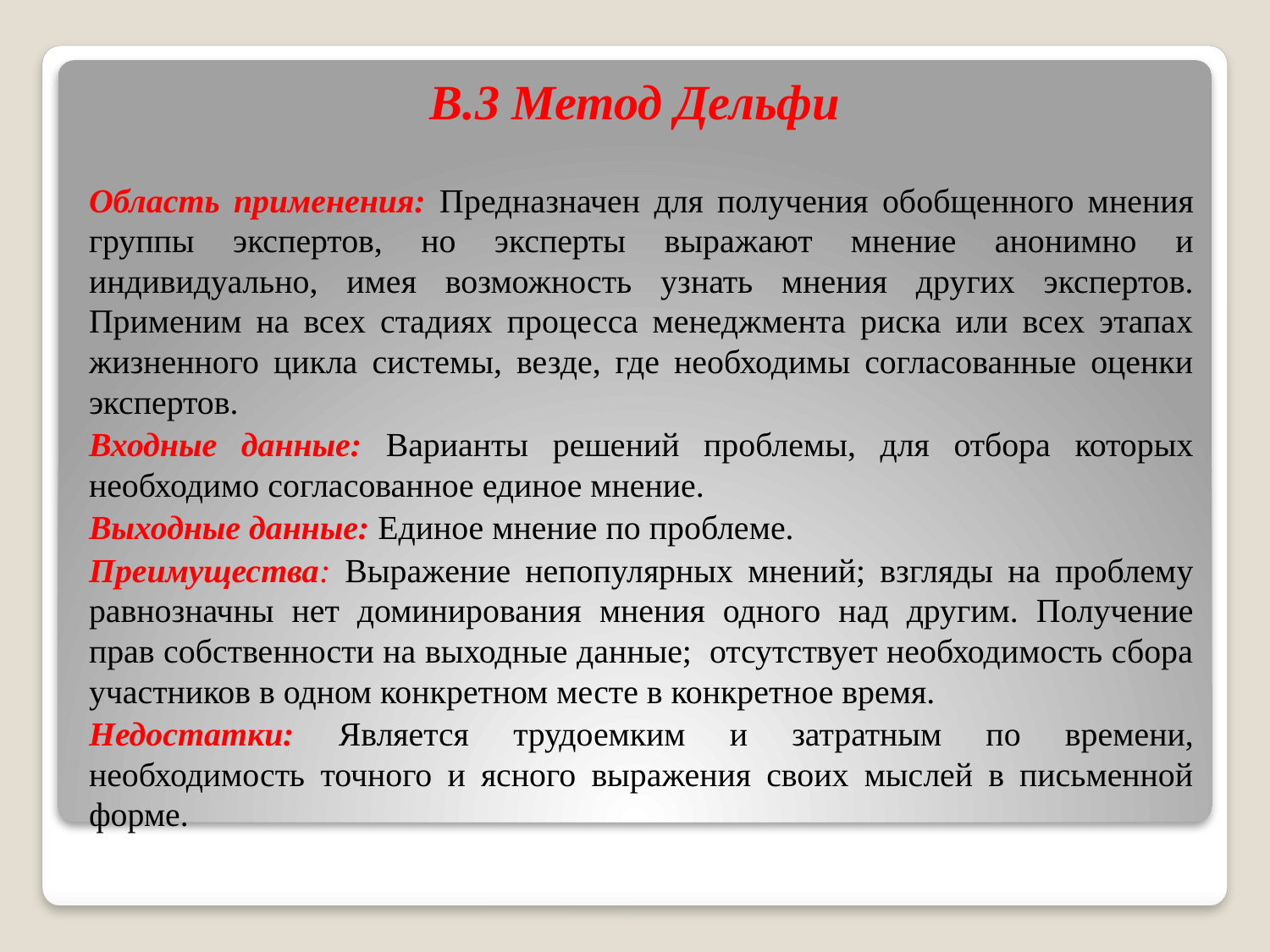

# B.3 Метод Дельфи
Область применения: Предназначен для получения обобщенного мнения группы экспертов, но эксперты выражают мнение анонимно и индивидуально, имея возможность узнать мнения других экспертов.
Применим на всех стадиях процесса менеджмента риска или всех этапах жизненного цикла системы, везде, где необходимы согласованные оценки экспертов.
Входные данные: Варианты решений проблемы, для отбора которых необходимо согласованное единое мнение.
Выходные данные: Единое мнение по проблеме.
Преимущества: Выражение непопулярных мнений; взгляды на проблему равнозначны нет доминирования мнения одного над другим. Получение прав собственности на выходные данные;  отсутствует необходимость сбора участников в одном конкретном месте в конкретное время.
Недостатки: Является трудоемким и затратным по времени, необходимость точного и ясного выражения своих мыслей в письменной форме.